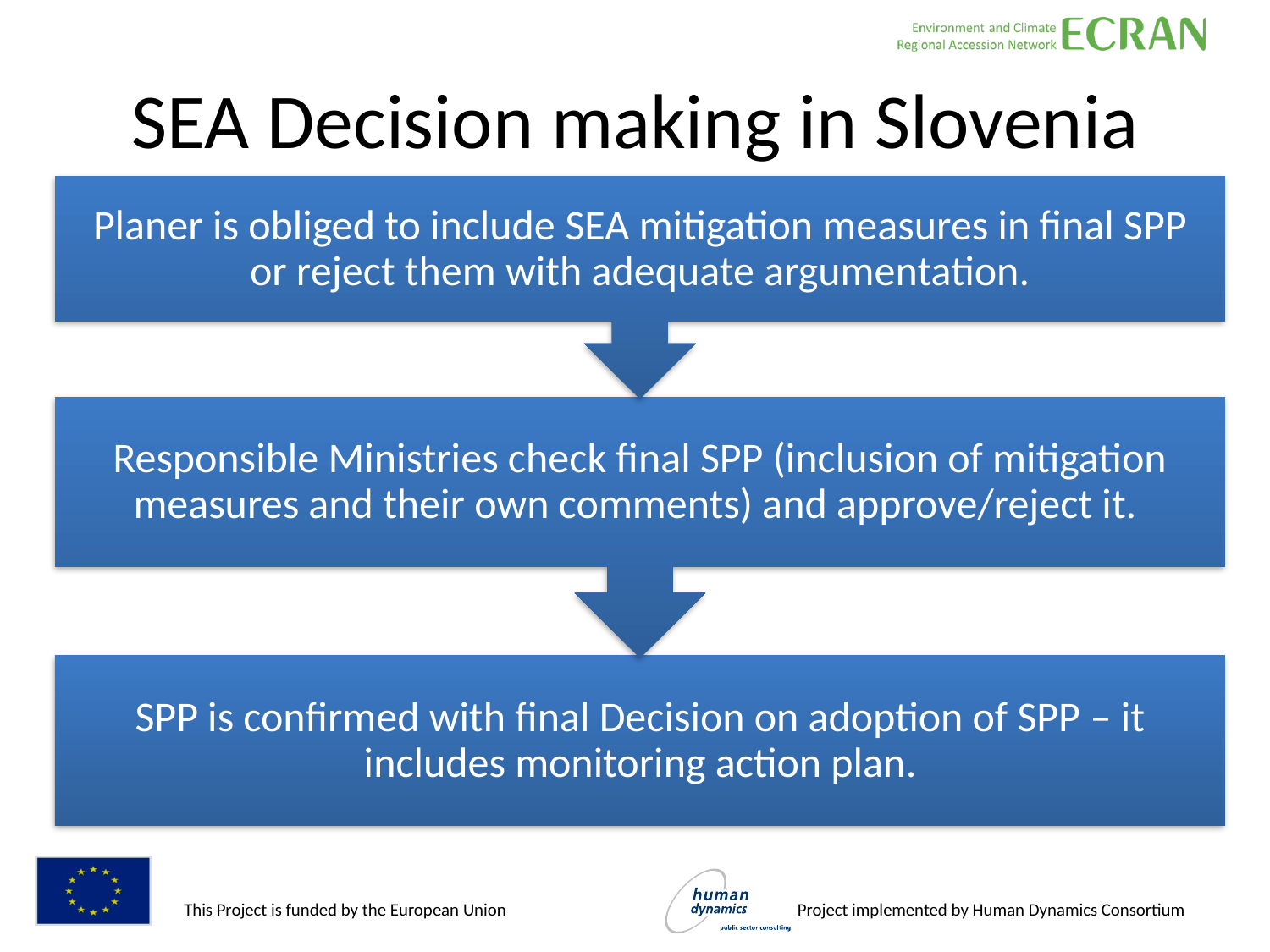

# SEA Decision making in Slovenia
SPP is confirmed with final Decision on adoption of SPP – it includes monitoring action plan.
Responsible Ministries check final SPP (inclusion of mitigation measures and their own comments) and approve/reject it.
Planer is obliged to include SEA mitigation measures in final SPP or reject them with adequate argumentation.